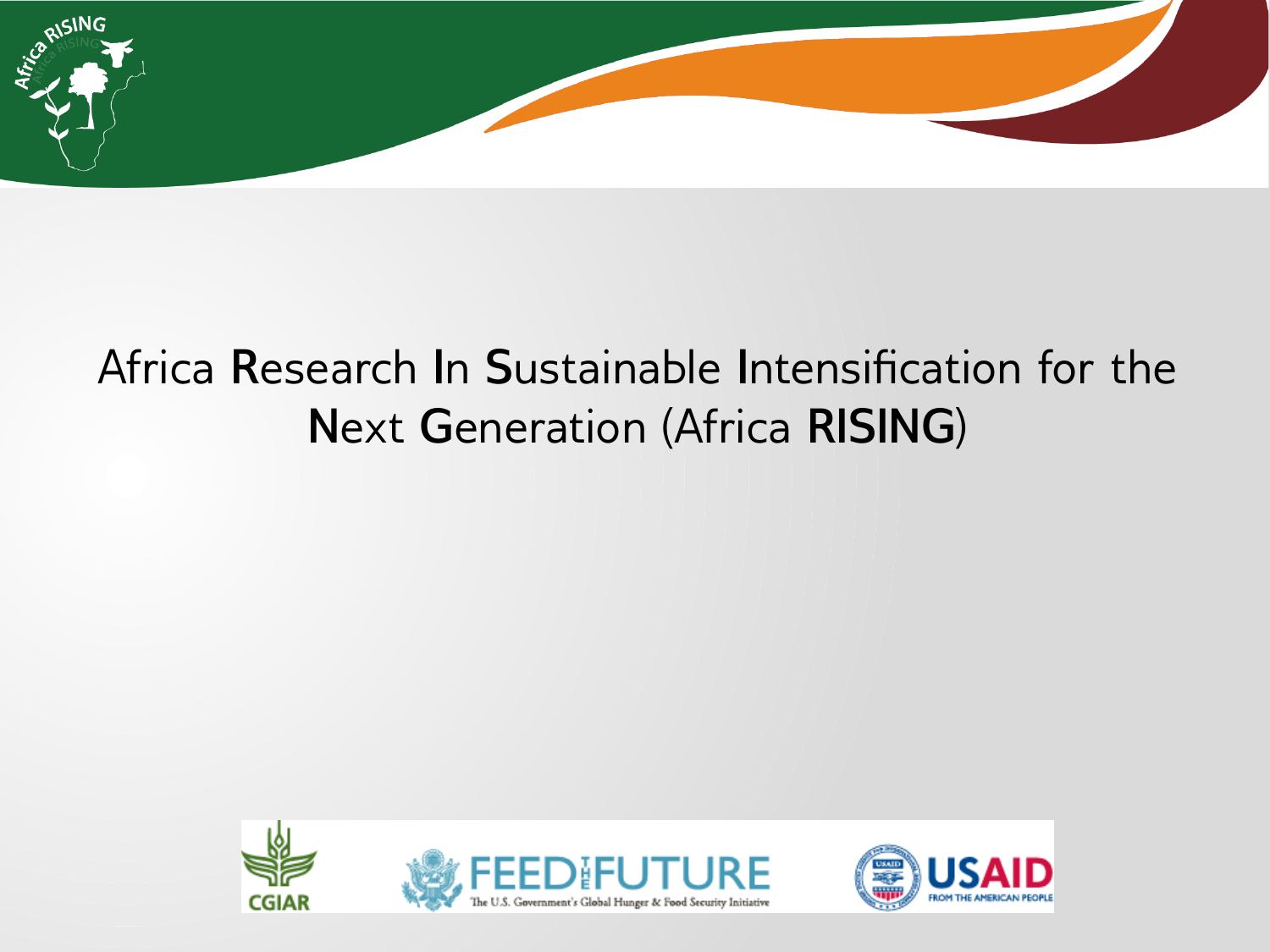

Africa Research In Sustainable Intensification for the Next Generation (Africa RISING)